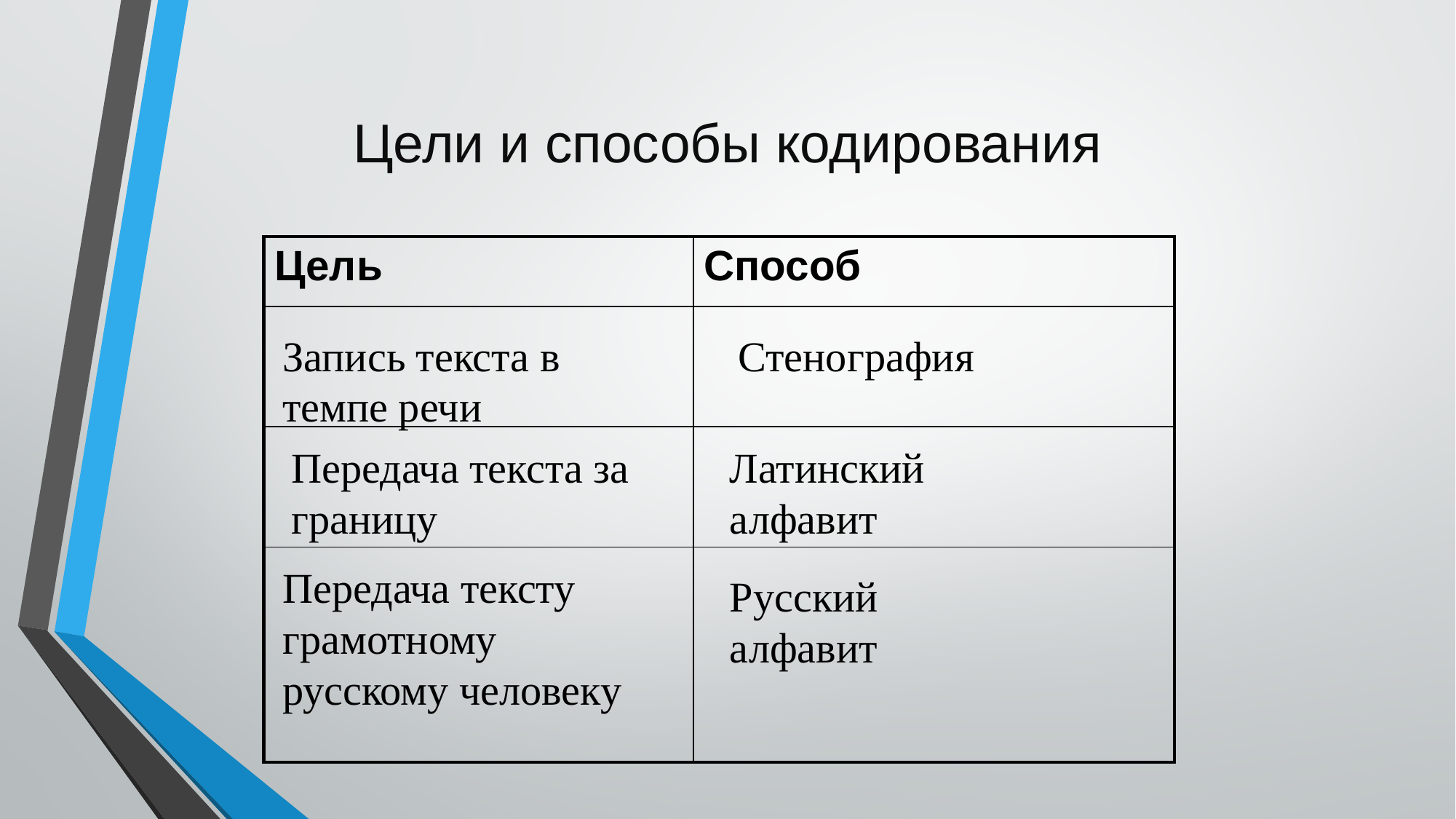

# Цели и способы кодирования
| Цель | Способ |
| --- | --- |
|  |  |
|  |  |
|  |  |
Запись текста в темпе речи
Стенография

Передача текста за границу
Латинский алфавит
Передача тексту грамотному русскому человеку
Русский алфавит